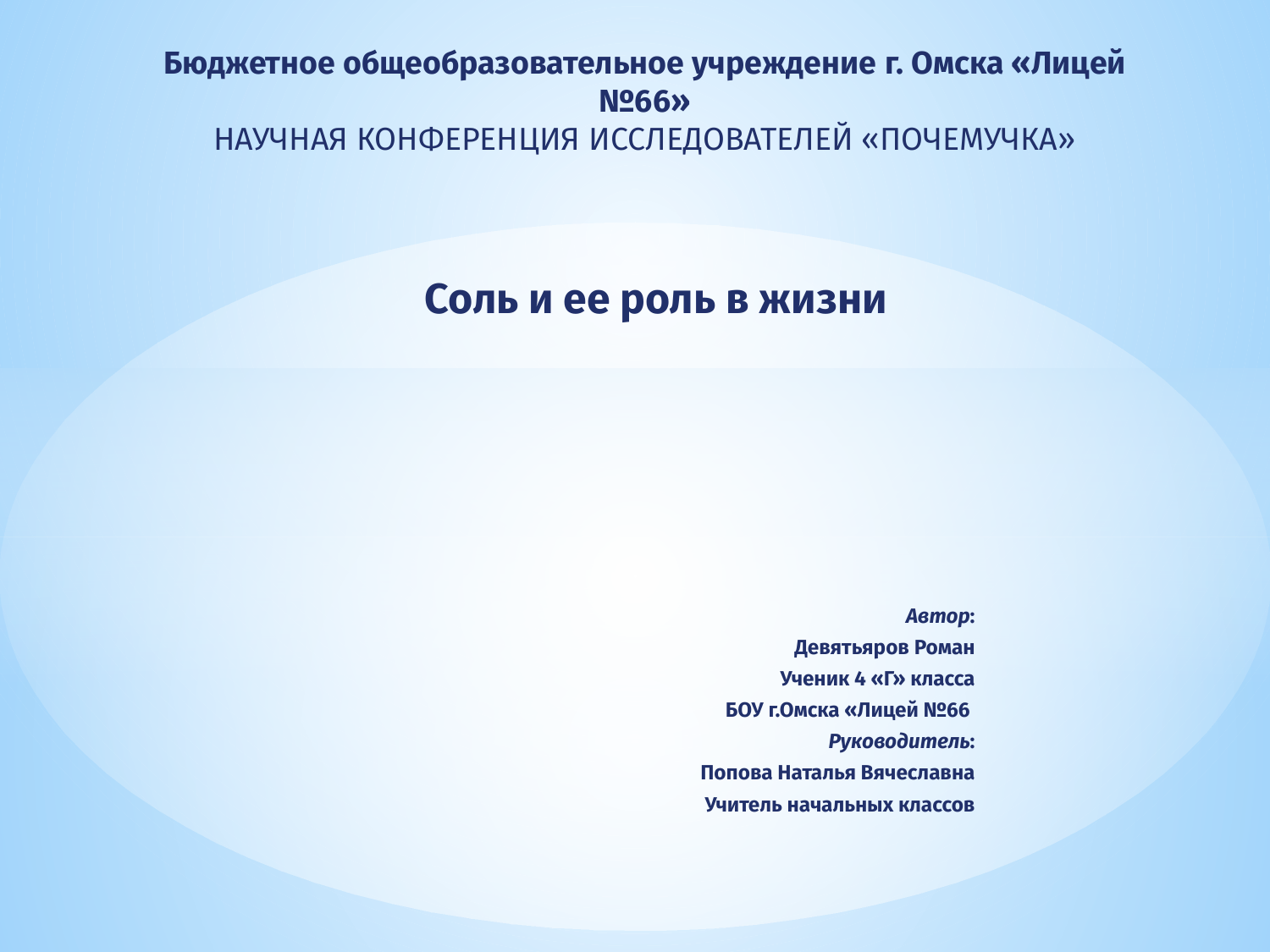

# Соль и ее роль в жизни
Бюджетное общеобразовательное учреждение г. Омска «Лицей №66»
НАУЧНАЯ КОНФЕРЕНЦИЯ ИССЛЕДОВАТЕЛЕЙ «ПОЧЕМУЧКА»
Автор:
Девятьяров Роман
Ученик 4 «Г» класса
БОУ г.Омска «Лицей №66
Руководитель:
Попова Наталья Вячеславна
Учитель начальных классов